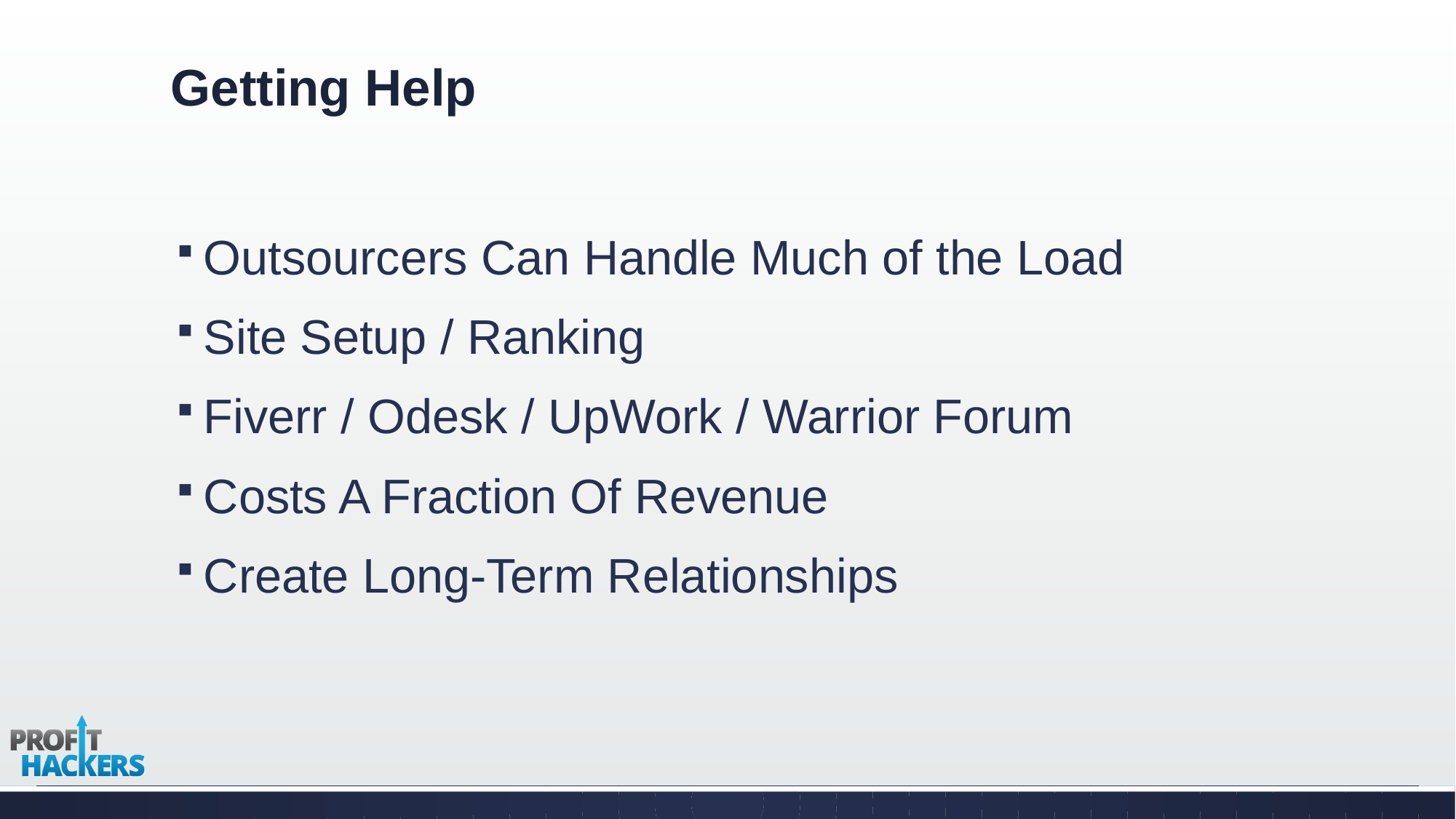

# Getting Help
Outsourcers Can Handle Much of the Load
Site Setup / Ranking
Fiverr / Odesk / UpWork / Warrior Forum
Costs A Fraction Of Revenue
Create Long-Term Relationships